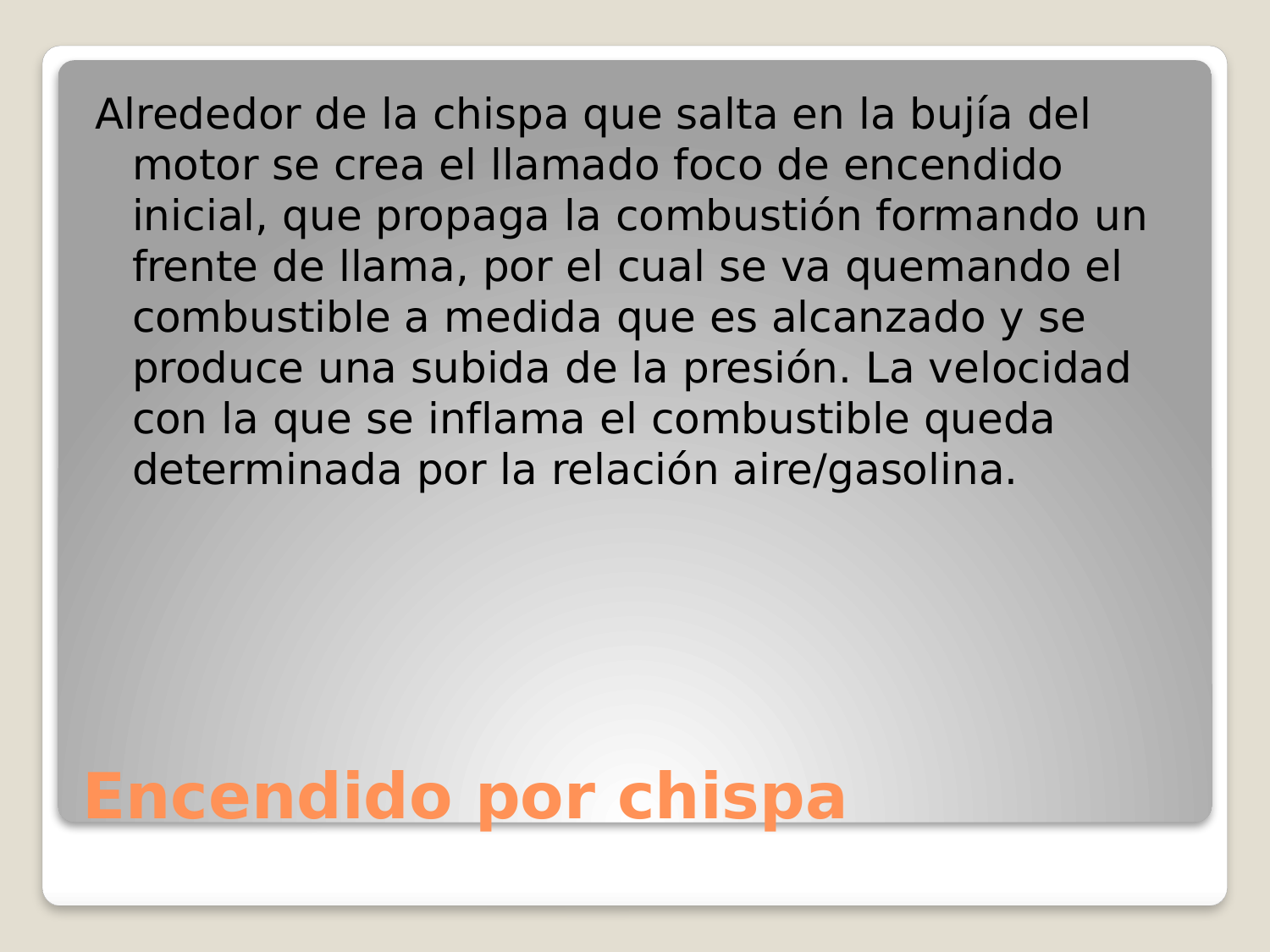

Alrededor de la chispa que salta en la bujía del motor se crea el llamado foco de encendido inicial, que propaga la combustión formando un frente de llama, por el cual se va quemando el combustible a medida que es alcanzado y se produce una subida de la presión. La velocidad con la que se inflama el combustible queda determinada por la relación aire/gasolina.
# Encendido por chispa